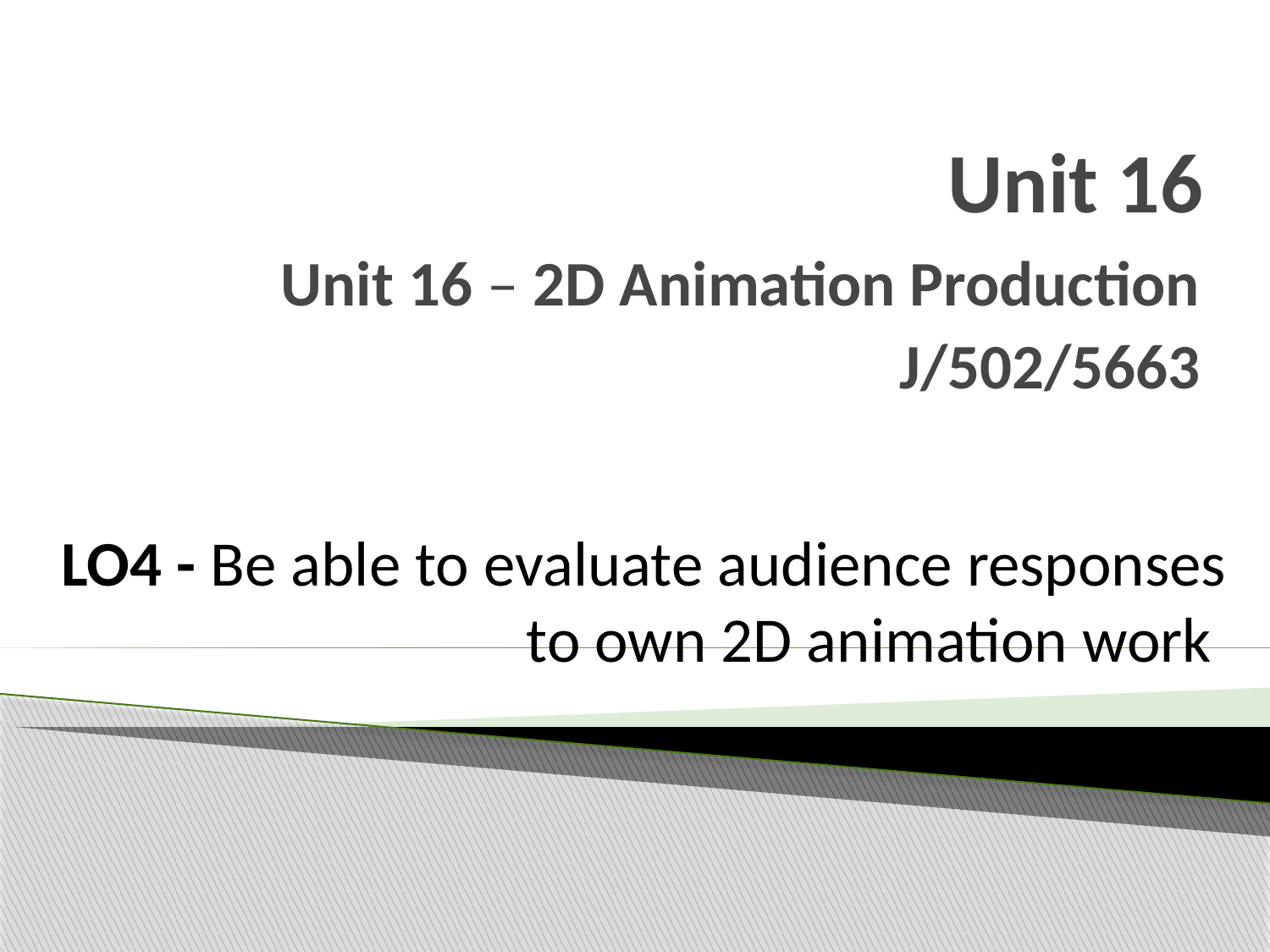

# Unit 16
Unit 16 – 2D Animation Production
J/502/5663
LO4 - Be able to evaluate audience responses
to own 2D animation work